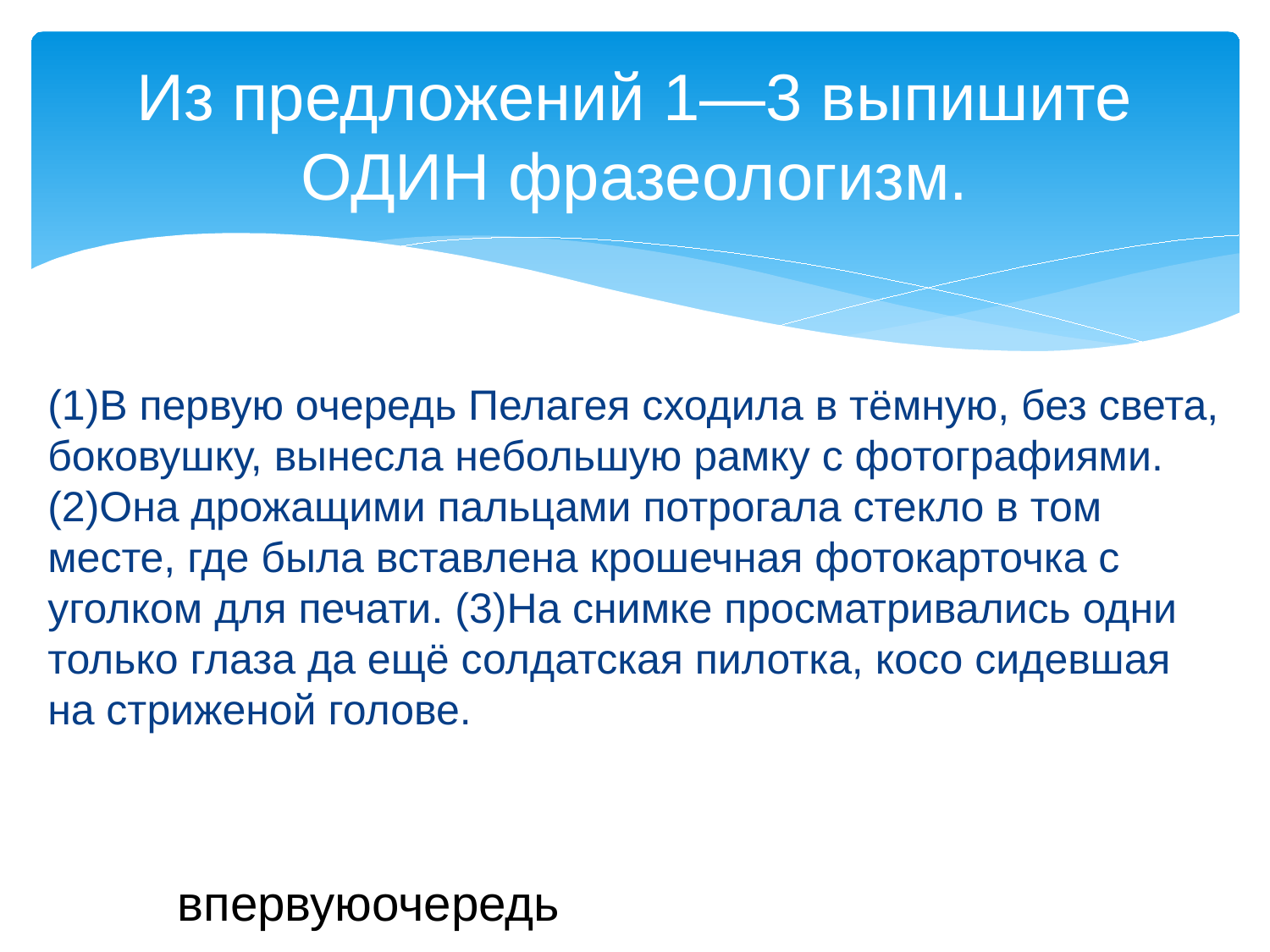

# Из предложений 1—3 выпишите ОДИН фразеологизм.
(1)В первую очередь Пелагея сходила в тёмную, без света, боковушку, вынесла небольшую рамку с фотографиями. (2)Она дрожащими пальцами потрогала стекло в том месте, где была вставлена крошечная фотокарточка с уголком для печати. (3)На снимке просматривались одни только глаза да ещё солдатская пилотка, косо сидевшая на стриженой голове.
впервуюочередь